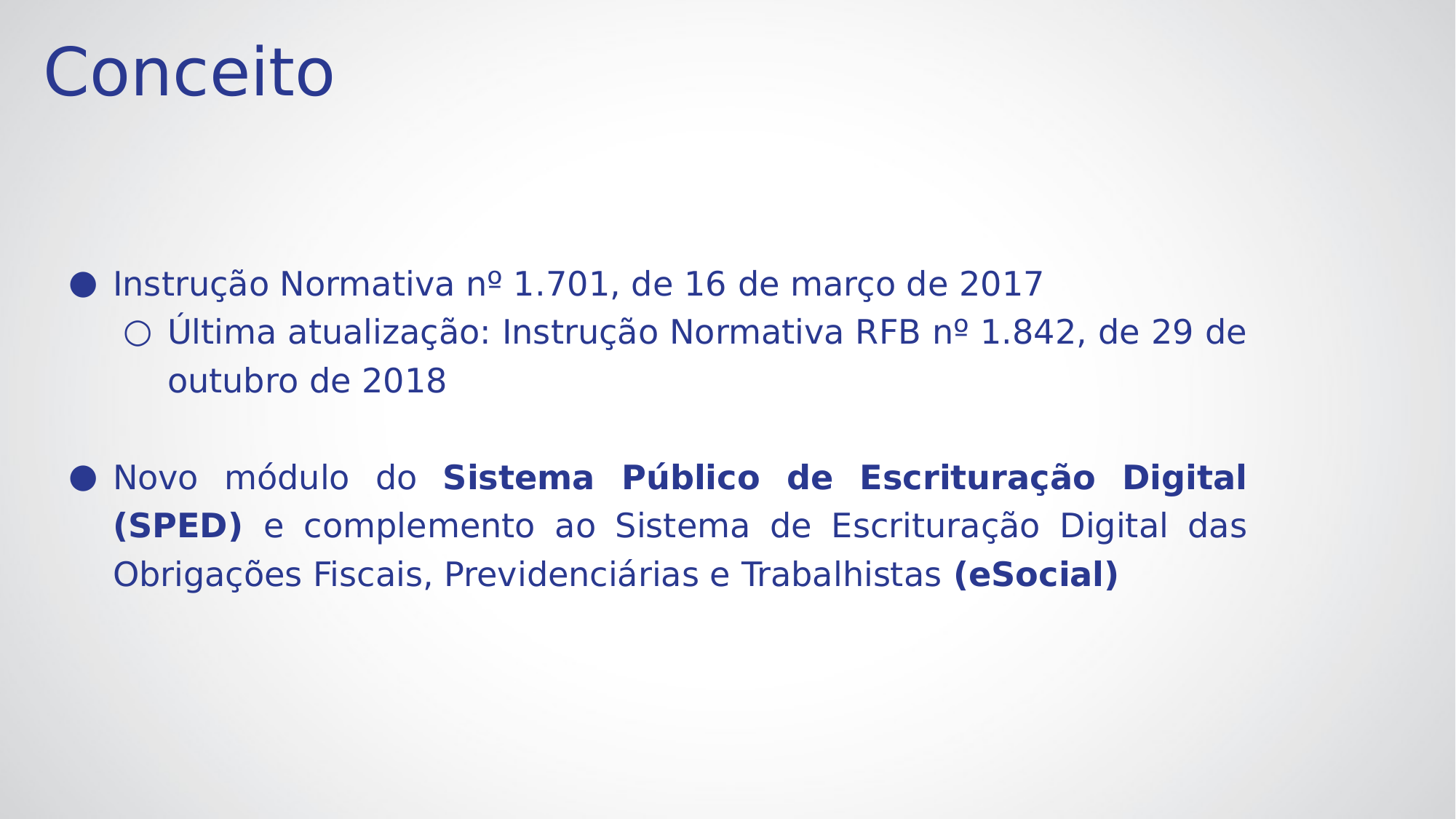

Conceito
Instrução Normativa nº 1.701, de 16 de março de 2017
Última atualização: Instrução Normativa RFB nº 1.842, de 29 de outubro de 2018

Novo módulo do Sistema Público de Escrituração Digital (SPED) e complemento ao Sistema de Escrituração Digital das Obrigações Fiscais, Previdenciárias e Trabalhistas (eSocial)